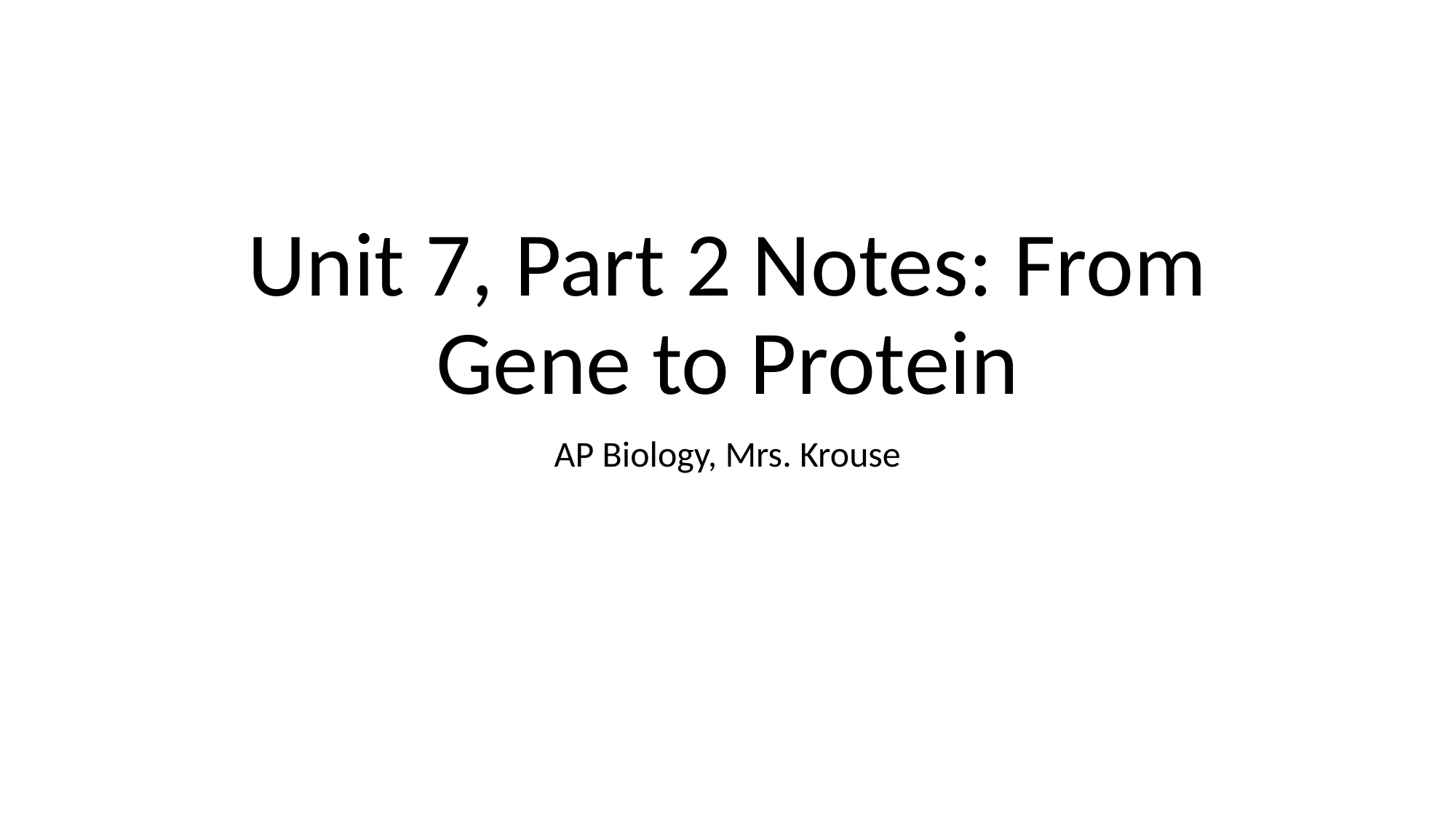

# Unit 7, Part 2 Notes: From Gene to Protein
AP Biology, Mrs. Krouse